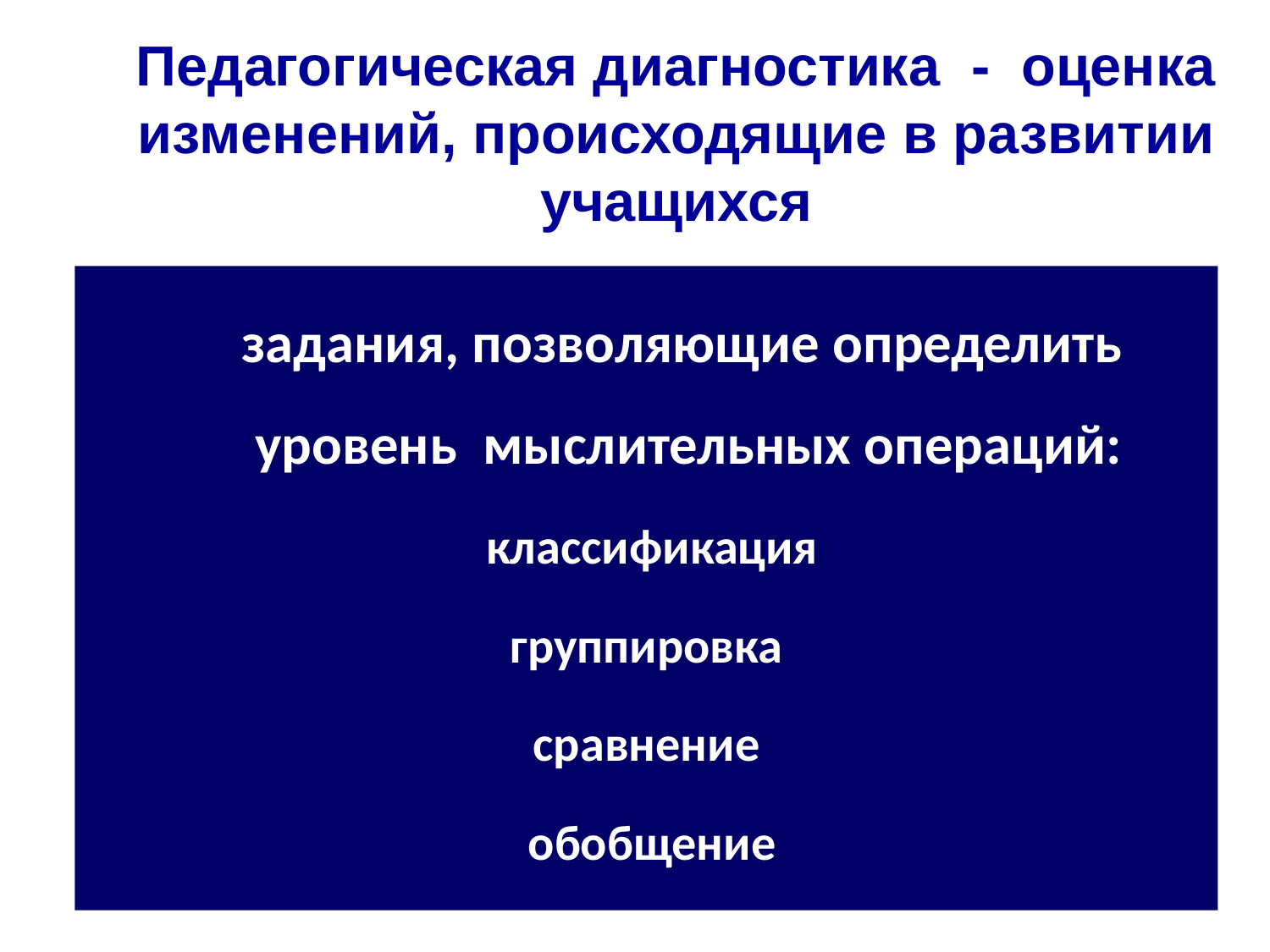

Педагогическая диагностика  -  оценка изменений, происходящие в развитии учащихся
	задания, позволяющие определить  уровень  мыслительных операций:
 классификация
группировка
сравнение
 обобщение